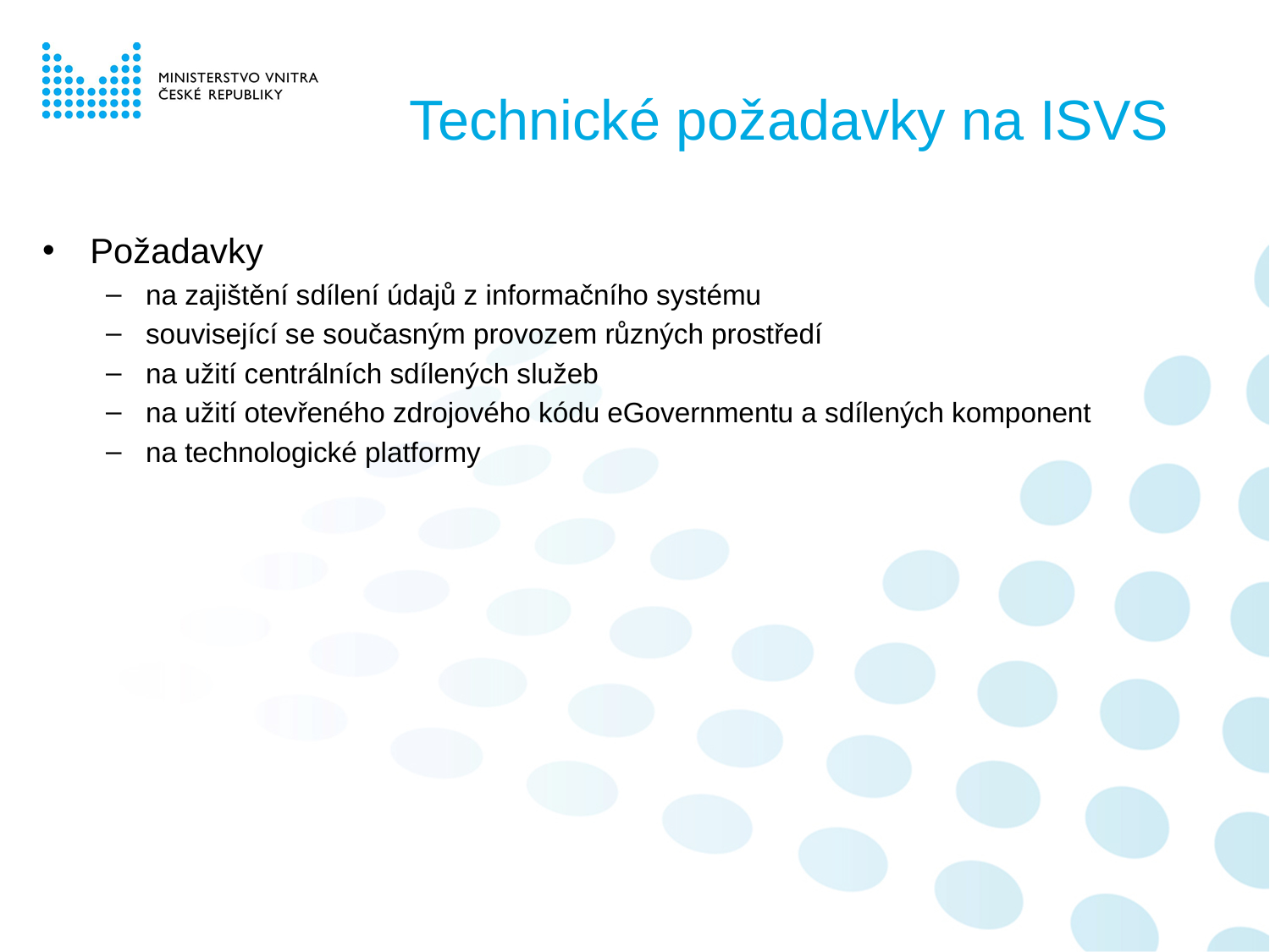

# Technické požadavky na ISVS
Požadavky
na zajištění sdílení údajů z informačního systému
související se současným provozem různých prostředí
na užití centrálních sdílených služeb
na užití otevřeného zdrojového kódu eGovernmentu a sdílených komponent
na technologické platformy